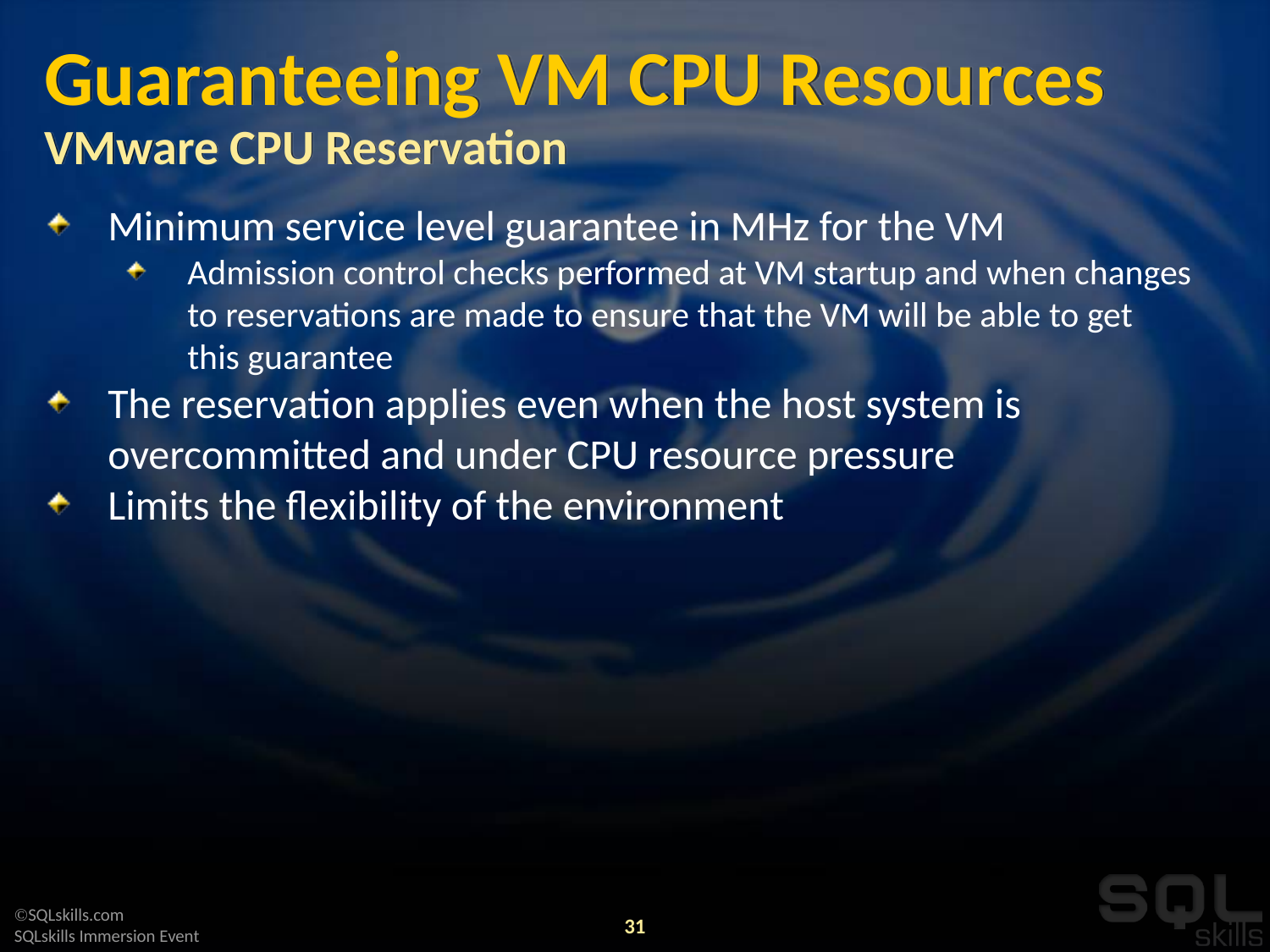

# Guaranteeing VM CPU Resources VMware CPU Reservation
Minimum service level guarantee in MHz for the VM
Admission control checks performed at VM startup and when changes to reservations are made to ensure that the VM will be able to get this guarantee
The reservation applies even when the host system is overcommitted and under CPU resource pressure
Limits the flexibility of the environment
31